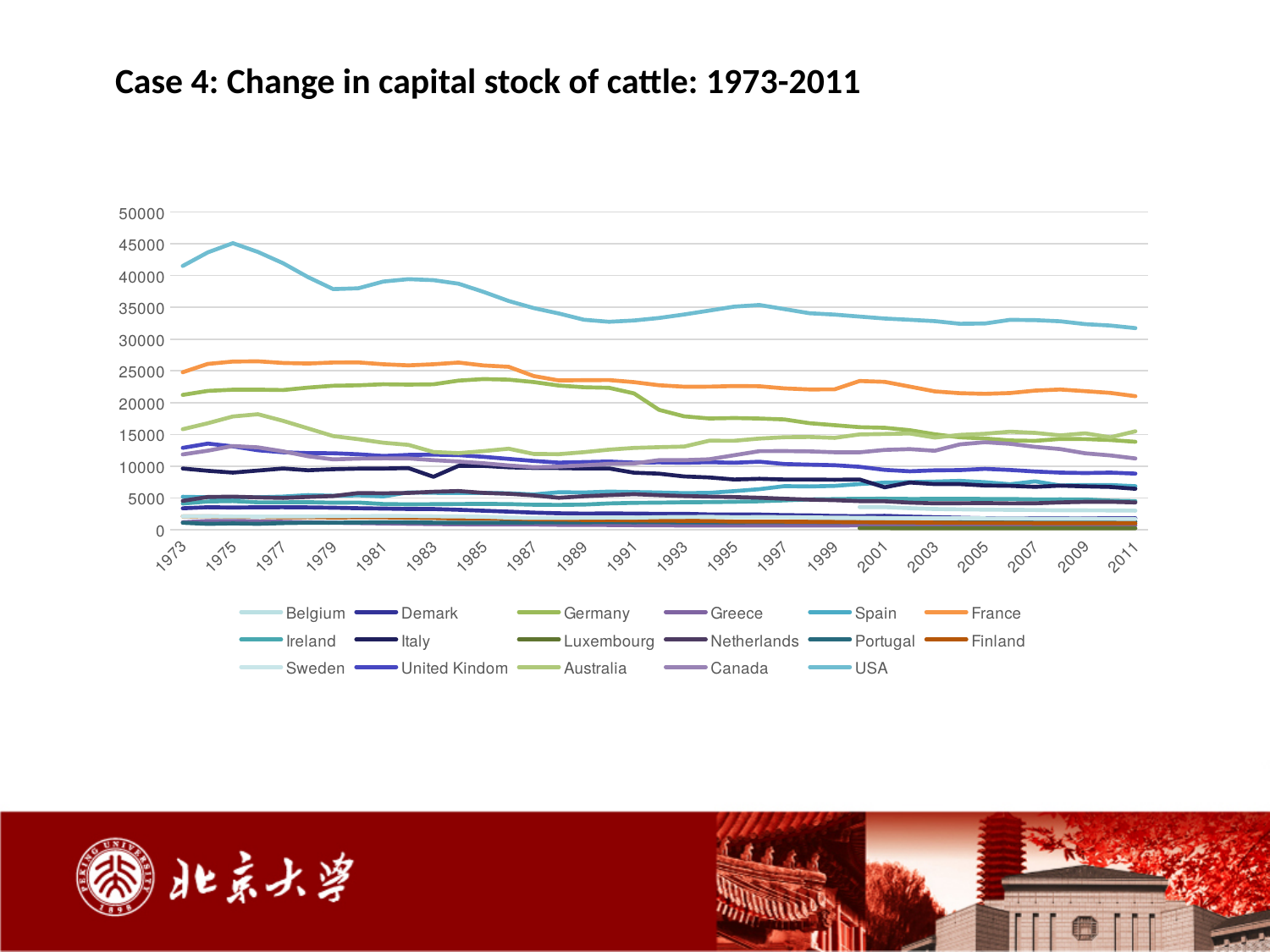

Case 4: Change in capital stock of cattle: 1973-2011

### Chart

| Category | Belgium | Demark | Germany | Greece | Spain | France | Ireland | Italy | Luxembourg | Netherlands | Portugal | Finland | Sweden | United Kindom | Australia | Canada | USA |
|---|---|---|---|---|---|---|---|---|---|---|---|---|---|---|---|---|---|
| 1973 | None | 3355.91843731677 | 21214.4842179237 | 1161.184822666371 | 5164.601010484472 | 24778.14275606033 | 4106.078262111802 | 9618.829195208506 | None | 4525.51063442769 | 1072.627713391304 | 2074.293283496007 | 2080.44361867347 | 12864.92373919876 | 15813.11183057233 | 11840.73577128841 | 41516.76335449836 |
| 1974 | None | 3518.499457714286 | 21846.51894857141 | 1355.92708945874 | 5092.194059925467 | 26090.77201426798 | 4425.340919254658 | 9255.225166370898 | None | 5136.471082519965 | 903.1966211180123 | 2096.860291038155 | 2102.471219693878 | 13537.58630809317 | 16757.581130414 | 12425.07658852176 | 43651.36957136128 |
| 1975 | None | 3473.519613018634 | 22032.97306903283 | 1365.520819738243 | 5096.618448298136 | 26463.94445430346 | 4488.599537888198 | 8975.50435581189 | None | 5189.31090505768 | 968.9142857142854 | 2029.159268411712 | 2067.99653797693 | 13106.19657990062 | 17819.32769351902 | 13159.65013952331 | 45099.72001884125 |
| 1976 | None | 3513.533479453416 | 22044.0342052174 | 1303.552917857143 | 5086.590296248448 | 26504.68395748003 | 4291.158063354037 | 9297.827273291923 | None | 5070.421304347826 | 909.9368944099374 | 1998.336038598048 | 2050.420692005324 | 12489.16490062112 | 18167.90781925248 | 12947.66530046389 | 43716.9552520019 |
| 1977 | None | 3517.31443341615 | 21981.15481639751 | 1227.5505389441 | 5193.135661316771 | 26243.778527063 | 4288.602857142857 | 9617.83844853594 | None | 4984.55659272404 | 1019.466335403726 | 1939.992067879326 | 2067.18522653505 | 12172.25311801242 | 17135.01760107822 | 12315.39747613885 | 41950.92416391899 |
| 1978 | None | 3497.531111105591 | 22360.36860947648 | 1140.880020026619 | 5430.244334906833 | 26157.80813579415 | 4313.11902484472 | 9343.07137133984 | None | 5144.176889973381 | 1084.341465838509 | 1958.596088731145 | 2082.759764228039 | 12044.4231552795 | 15937.64882508524 | 11544.87866981853 | 39752.78181893547 |
| 1979 | None | 3445.419554086957 | 22654.2108626087 | 1073.531262883762 | 5325.65267080746 | 26316.43328305235 | 4234.80540745342 | 9509.84706122449 | None | 5280.679764862466 | 1090.239204968944 | 1911.150331410825 | 2103.507100381544 | 12017.79191304347 | 14732.28999757332 | 11056.39186676857 | 37870.26509656139 |
| 1980 | None | 3360.974086956522 | 22727.55253629103 | 1026.34750301686 | 5399.507875776399 | 26330.84094133095 | 4261.600542857143 | 9598.463846938776 | None | 5752.77826015528 | 1115.515229813665 | 1929.203937444543 | 2130.12956430346 | 11862.443 | 14238.36744393758 | 11176.2093844978 | 37999.38690532268 |
| 1981 | None | 3307.625291925466 | 22888.39695609581 | 969.6470709449867 | 5228.814649242237 | 26034.62089618456 | 4023.068590062111 | 9614.205710736467 | None | 5714.953753855369 | 1161.854608695652 | 1929.644269299024 | 2134.288498669027 | 11595.24286956522 | 13676.10777937811 | 11213.07631302987 | 39061.39943551573 |
| 1982 | None | 3248.601093167701 | 22832.63333004435 | 913.9726120940542 | 5856.48695652174 | 25861.79944993788 | 3980.044442236025 | 9683.888226708064 | None | 5769.10356366016 | 1153.429267080745 | 1877.024612688554 | 2132.913562453416 | 11756.80573913043 | 13341.82106463175 | 11209.38962017667 | 39434.7568535092 |
| 1983 | None | 3237.250285714284 | 22884.68055524401 | 871.8515677240451 | 5789.555677018634 | 26041.22587400178 | 4002.143522981367 | 8311.263753327417 | None | 5956.46696940107 | 1096.979478260869 | 1829.688938331854 | 2093.685498367347 | 11797.64031055901 | 12214.57172879143 | 10931.96598297282 | 39283.43429185116 |
| 1984 | None | 3121.472049689442 | 23469.15944560781 | 830.8522687533265 | 5774.553838509317 | 26302.13130441881 | 4026.521571428571 | 10031.53022582076 | None | 6072.443774893522 | 1080.971329192546 | 1747.787213398403 | 2067.173117409051 | 11729.28678881988 | 12042.30308809897 | 10718.50646677213 | 38722.87894488931 |
| 1985 | None | 2971.641391304348 | 23707.43181870452 | 797.7172967036379 | 5778.08273252174 | 25848.55426775509 | 4047.515698136645 | 10024.15466725821 | None | 5776.76974124667 | 1092.766807453416 | 1752.080448979591 | 2022.445308460515 | 11461.19895031056 | 12355.54092936615 | 10442.09667010291 | 37432.34404145078 |
| 1986 | None | 2832.026459627329 | 23616.19505845608 | 794.7065276486247 | 5715.70047204969 | 25638.19893423248 | 4014.436136645962 | 9805.970233362907 | None | 5639.49518478261 | 1103.719751552795 | 1724.449625110914 | 1888.51617326087 | 11125.64529813665 | 12735.00316934911 | 10097.66739029202 | 35996.29090909092 |
| 1987 | None | 2668.574832298137 | 23237.33353086069 | 797.7172967036379 | 5533.37043478261 | 24181.93342509317 | 3915.888048447205 | 9708.216561668145 | None | 5388.386037298137 | 1122.25550310559 | 1634.401760869565 | 1822.912231091393 | 10803.40726708075 | 11908.2806243726 | 9831.119497005138 | 34882.70070654732 |
| 1988 | None | 2567.552645962733 | 22685.28067826087 | 751.9392962821644 | 5878.412720496895 | 23491.70443655723 | 3889.921628571428 | 9680.145405944986 | None | 5004.37152617569 | 1155.114335403726 | 1578.80986424135 | 1829.059263779947 | 10549.52275776398 | 11873.58171728652 | 9913.70141691698 | 34030.0868582195 |
| 1989 | None | 2521.014335403727 | 22422.86050626442 | 745.3343184649505 | 5840.331130434783 | 23532.44393973381 | 3935.500982608695 | 9617.728365572317 | None | 5253.15902395741 | 1145.003925465838 | 1518.044068322981 | 1857.815135536823 | 10630.30419254658 | 12190.63635139028 | 10124.02724419246 | 33045.61846443712 |
| 1990 | None | 2541.445788819876 | 22333.43791325644 | 719.788465927241 | 5985.733565217392 | 23551.1492369121 | 4122.238214906832 | 9627.745915261747 | None | 5422.686787932559 | 1172.807552795031 | 1500.430794143745 | 1891.712982524401 | 10722.62583229814 | 12586.1830258782 | 10341.54212253168 | 32729.98737635422 |
| 1991 | None | 2522.14941614907 | 21452.96795031056 | 686.3826897870446 | 5915.340322981368 | 23224.35474944986 | 4212.982565217391 | 8960.75323868678 | None | 5572.39961845608 | 1151.744198757764 | 1441.976740461402 | 1878.871804818101 | 10550.41046583851 | 12857.90563754476 | 10404.58457032153 | 32927.0860103627 |
| 1992 | None | 2485.826832298137 | 18861.3948207631 | 662.5134007852704 | 5842.639105590062 | 22737.54366606921 | 4245.371530434783 | 8811.04040816327 | None | 5416.081810115351 | 1177.862757763975 | 1401.576292812777 | 1954.305054809228 | 10585.03108074534 | 12976.21752118981 | 10939.33936867924 | 33324.3576071597 |
| 1993 | None | 2491.502236024845 | 17841.5201960071 | 646.381843296362 | 5742.242186335404 | 22507.76529444543 | 4306.834598757763 | 8366.635484028393 | None | 5280.679764862466 | 1125.625639751553 | 1378.56895341615 | 1989.602056264419 | 10520.22839130435 | 13075.0194204948 | 10931.04430975952 | 33877.70262835611 |
| 1994 | None | 2389.236001192546 | 17499.47041144632 | 637.4111825909494 | 5790.709664596274 | 22512.50546685891 | 4325.825996273291 | 8210.978173469368 | None | 5191.51256433008 | 1135.736049689441 | 1357.322941437445 | 2010.653221397515 | 10611.66232298137 | 13996.50102042776 | 11071.1386381814 | 34491.78272256236 |
| 1995 | None | 2373.150771950311 | 17571.703549685 | 636.0681704347826 | 6056.12680745342 | 22611.36767399733 | 4381.073698136639 | 7885.903181898846 | None | 5123.26112688554 | 1148.374062111801 | 1263.642339396628 | 1956.174263531499 | 10525.55463975155 | 13982.16631156828 | 11713.26836588877 | 35110.61094677343 |
| 1996 | None | 2376.014580670807 | 17492.08934873558 | 639.6711858340727 | 6360.779527950311 | 22575.61602990239 | 4454.760320496894 | 7997.637389973381 | None | 5016.480652173914 | 1167.752347826086 | 1261.110431233363 | 1970.70521472937 | 10688.0052173913 | 14333.296037528 | 12351.98790270693 | 35371.24570890248 |
| 1997 | None | 2274.942450782609 | 17348.6050122937 | 638.9303274889076 | 6837.376397515528 | 22242.30683265307 | 4599.992716770184 | 7884.69226929903 | None | 4855.759525288376 | 1170.27995031056 | 1257.587776397516 | 1960.577582076309 | 10326.7080310559 | 14552.0660825176 | 12361.11246751862 | 34724.78268487989 |
| 1998 | None | 2244.471208173914 | 16762.50019655723 | 638.8301519920133 | 6790.0629068323 | 22073.27884533274 | 4752.407314285711 | 7888.545173025733 | None | 4714.853331854481 | 1167.752347826086 | 1229.736786601597 | 1913.792322537711 | 10225.50931055901 | 14591.19038266477 | 12313.46196239091 | 34071.76109279317 |
| 1999 | None | 2141.962066062112 | 16448.62284404614 | 642.1876823824313 | 6883.535900621118 | 22090.17658024845 | 4800.818113043478 | 7847.81447648625 | None | 4630.089449866904 | 1187.130633540373 | 1196.381648624667 | 1885.721166814552 | 10140.28933540372 | 14442.30068488248 | 12176.50132289426 | 33856.89967027791 |
| 2000 | 3543.322941614907 | 2120.259322211181 | 16135.85182531943 | 662.6256854081633 | 7174.205753639751 | 23399.50665203638 | 4860.0022136646 | 7884.141854480923 | 225.7493351552795 | 4480.37661934339 | 1197.241043478261 | 1163.246676574978 | 1853.466858473824 | 9882.853993788793 | 14991.12767305809 | 12167.28459076125 | 33544.00131888837 |
| 2001 | 3538.89605962733 | 2164.497959180125 | 16036.59662200089 | 674.8746167701865 | 7397.960482981367 | 23269.30382515528 | 4868.496547826086 | 6660.01929902396 | 225.88253554126 | 4455.057537710736 | 1191.343304347826 | 1142.000664596274 | 1818.02014418811 | 9409.705590062109 | 15063.39894971884 | 12542.31342125376 | 33236.05605275554 |
| 2002 | 3368.228109316768 | 2038.738958161491 | 15661.06290239574 | 684.009301091393 | 7475.410359254659 | 22524.39552775953 | 4828.787262111801 | 7418.490918367347 | 217.1463515483584 | 4247.000736468501 | 1182.91796273292 | 1128.790708961846 | 1802.57000024401 | 9181.56461490683 | 15144.36451530118 | 12674.38919271991 | 33039.81139896373 |
| 2003 | 3236.37342931677 | 1957.34345299379 | 15019.39260994232 | 688.9586311357579 | 7556.748019677018 | 21766.08903286158 | 4833.828614906832 | 7160.569837094054 | 208.7987604170364 | 4138.018602484472 | 1175.335155279503 | 1101.049802129548 | 1768.674354915705 | 9336.025819875775 | 14489.03248783605 | 12411.25149032224 | 32826.99952896844 |
| 2004 | 3190.439868819876 | 1868.075027776398 | 14526.3277133984 | 683.2695435758656 | 7677.579750956517 | 21484.03776596273 | 4844.947214906832 | 7159.795953859804 | 205.5524138198758 | 4146.82523957409 | 1170.27995031056 | 1066.703917480036 | 1792.661432688553 | 9366.207894409927 | 14924.29032697334 | 13414.95361960791 | 32412.98991992464 |
| 2005 | 3143.842276024845 | 1782.17325204969 | 14348.76389307897 | 664.89339445874 | 7458.717928944096 | 21379.28722110027 | 4828.511023602484 | 6939.630026619344 | 203.9121776619344 | 4182.051787932558 | 1215.776795031056 | 1055.613058895297 | 1766.757810519077 | 9560.793504347826 | 15096.54592623241 | 13755.9727085296 | 32457.39689119172 |
| 2006 | 3109.390649440994 | 1742.079929962733 | 14033.26611934339 | 679.9769621339832 | 7136.365346981368 | 21504.36348436557 | 4818.8426757764 | 6885.68937444543 | 202.1563543921916 | 4127.01030612245 | 1213.923219875776 | 1045.007666180125 | 1750.769360882875 | 9391.063720496895 | 15428.77644164882 | 13507.12094093809 | 33032.46853546868 |
| 2007 | 3086.459400745342 | 1777.783894807454 | 13965.83369914818 | 692.295245763088 | 7598.985119006212 | 21890.16904530611 | 4758.82985962733 | 6733.774884649511 | 211.2800304170364 | 4142.421921029284 | 1223.359602484472 | 1020.13221889086 | 1716.991504325643 | 9146.943999999989 | 15234.89379869727 | 13027.85087002115 | 32988.5725859632 |
| 2008 | 3035.363862857143 | 1775.712372447205 | 14277.40151108252 | 686.5246968101153 | 6947.236014906833 | 22068.26566716947 | 4766.564537888198 | 6916.5126042591 | 215.3894274489796 | 4282.227284826974 | 1256.21843478261 | 1007.638903349601 | 1715.511989294587 | 8972.06550931677 | 14846.02977203173 | 12677.61504896646 | 32804.62524729157 |
| 2009 | 3029.446985590062 | 1748.410275279503 | 14250.13286016415 | 689.4507019831411 | 7019.01404223602 | 21802.34705858917 | 4758.69174037267 | 6802.026322094055 | 216.2799986246671 | 4367.65166459628 | 1259.588571428572 | 1010.85662837622 | 1693.385313606921 | 8899.27344720497 | 15164.34181767077 | 12009.40196932265 | 32355.94404145078 |
| 2010 | 3020.764472049689 | 1783.268604968945 | 14101.06841829637 | 690.4315411889974 | 7010.589932919253 | 21526.91397946317 | 4562.493339130429 | 6718.36326974268 | 218.9462080035493 | 4376.00696153505 | 1219.146931677018 | 1019.156883833185 | 1691.644901952085 | 8976.504049689442 | 14526.52660881042 | 11677.59961253399 | 32137.39342439944 |
| 2011 | 2982.692121987577 | 1779.773691354038 | 13829.2823877551 | 690.3654914108253 | 6835.29921987578 | 21009.95117234693 | 4484.041602484472 | 6420.5415174756 | 211.9482340062112 | 4277.108427018634 | 1266.328844720497 | 1006.216631459628 | 1664.284882173913 | 8817.604304347826 | 15490.05378996821 | 11202.93790768355 | 31729.60079133302 |